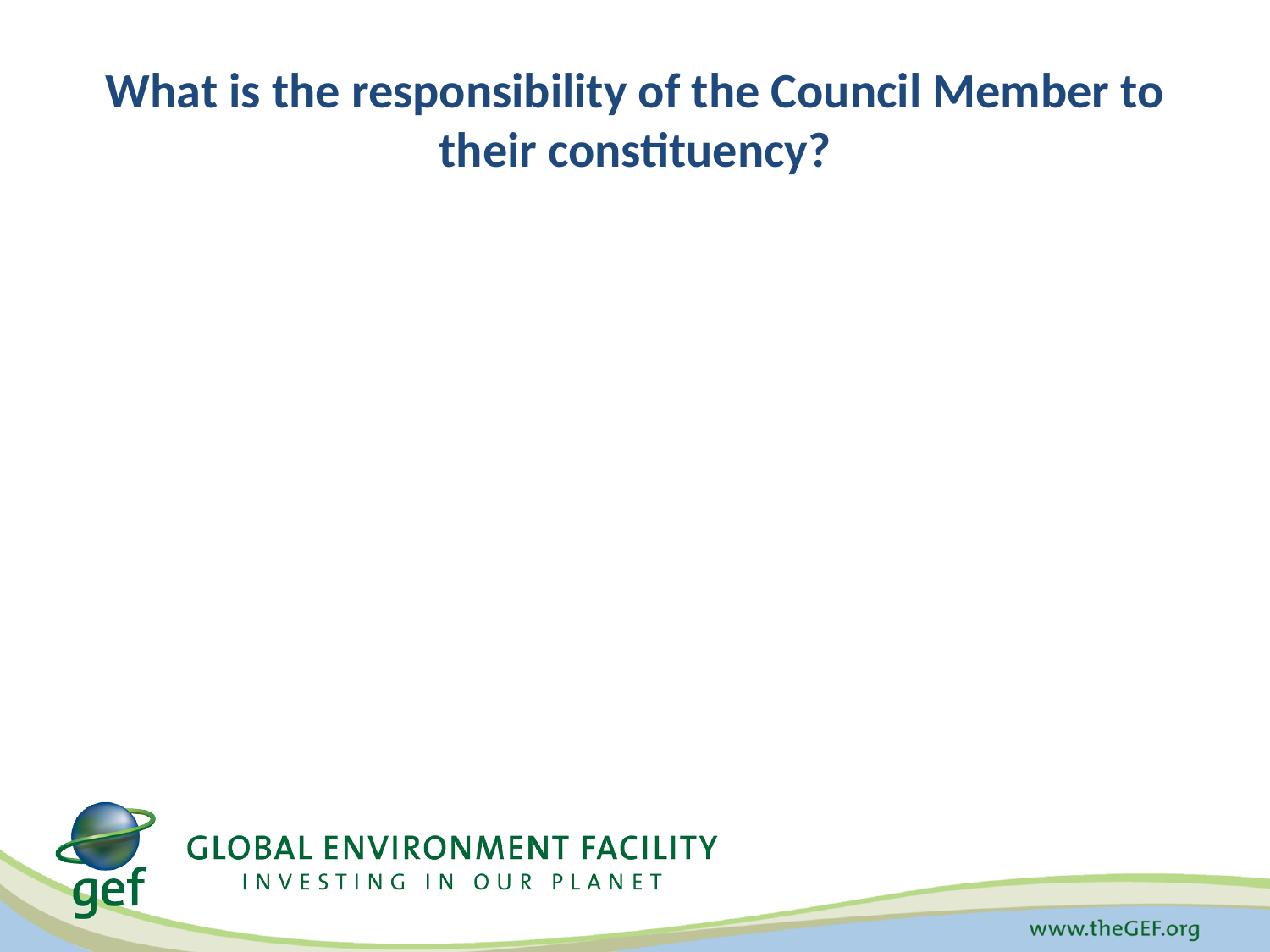

# What is the responsibility of the Council Member to their constituency?